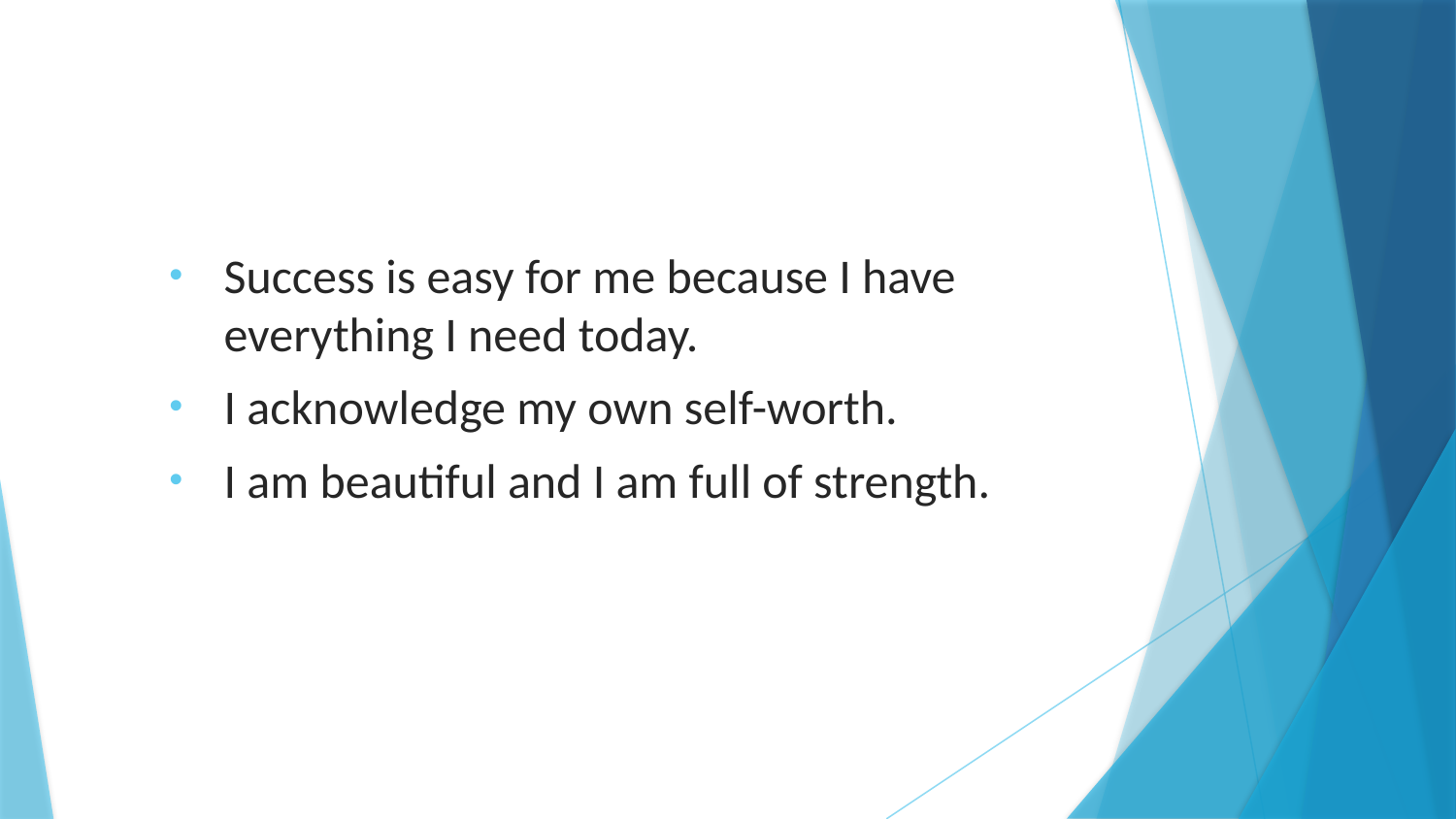

Success is easy for me because I have everything I need today.
I acknowledge my own self-worth.
I am beautiful and I am full of strength.